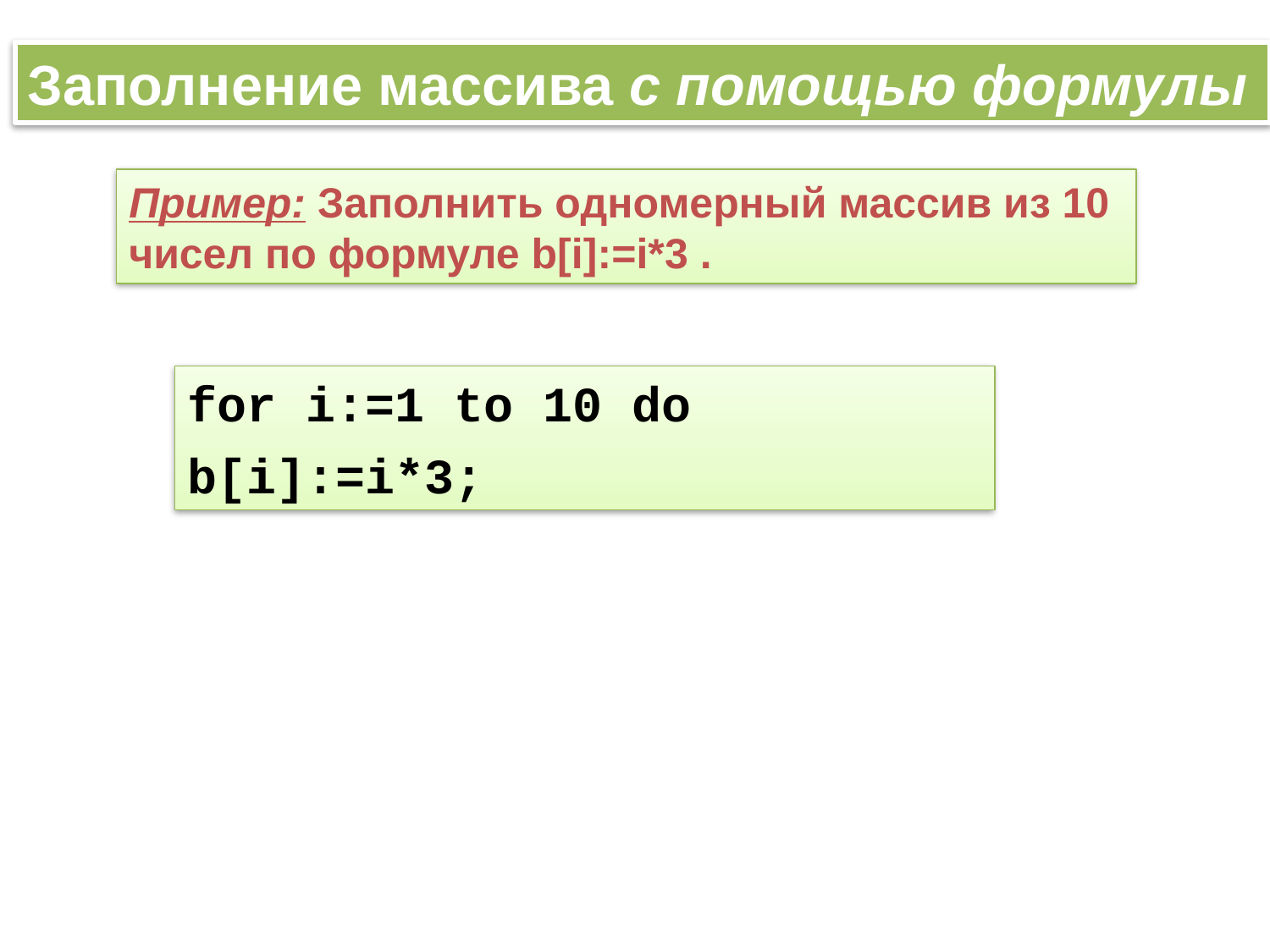

Заполнение массива с помощью формулы
Пример: Заполнить одномерный массив из 10 чисел по формуле b[i]:=i*3 .
for i:=1 to 10 do
b[i]:=i*3;